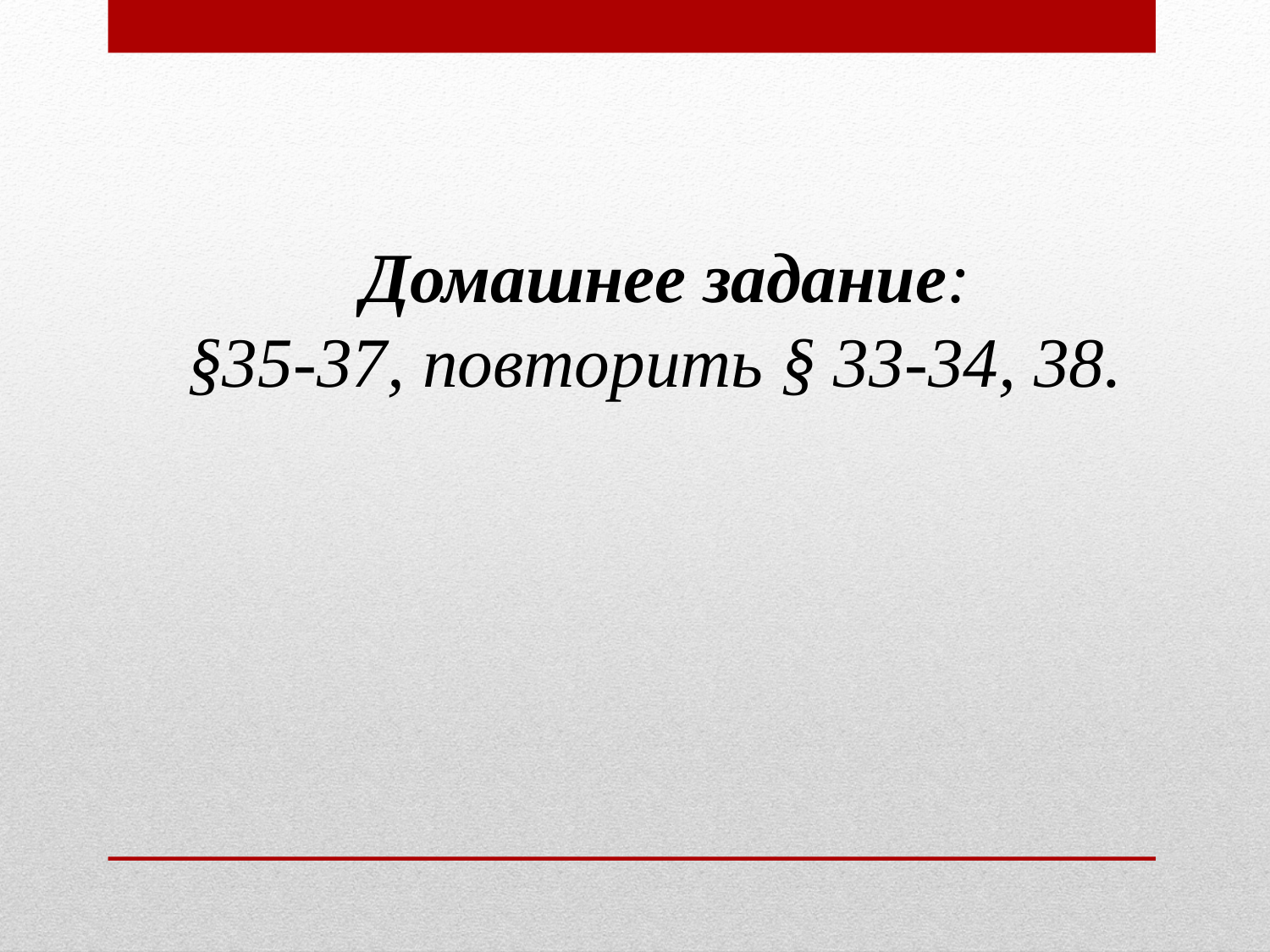

Домашнее задание:
§35-37, повторить § 33-34, 38.